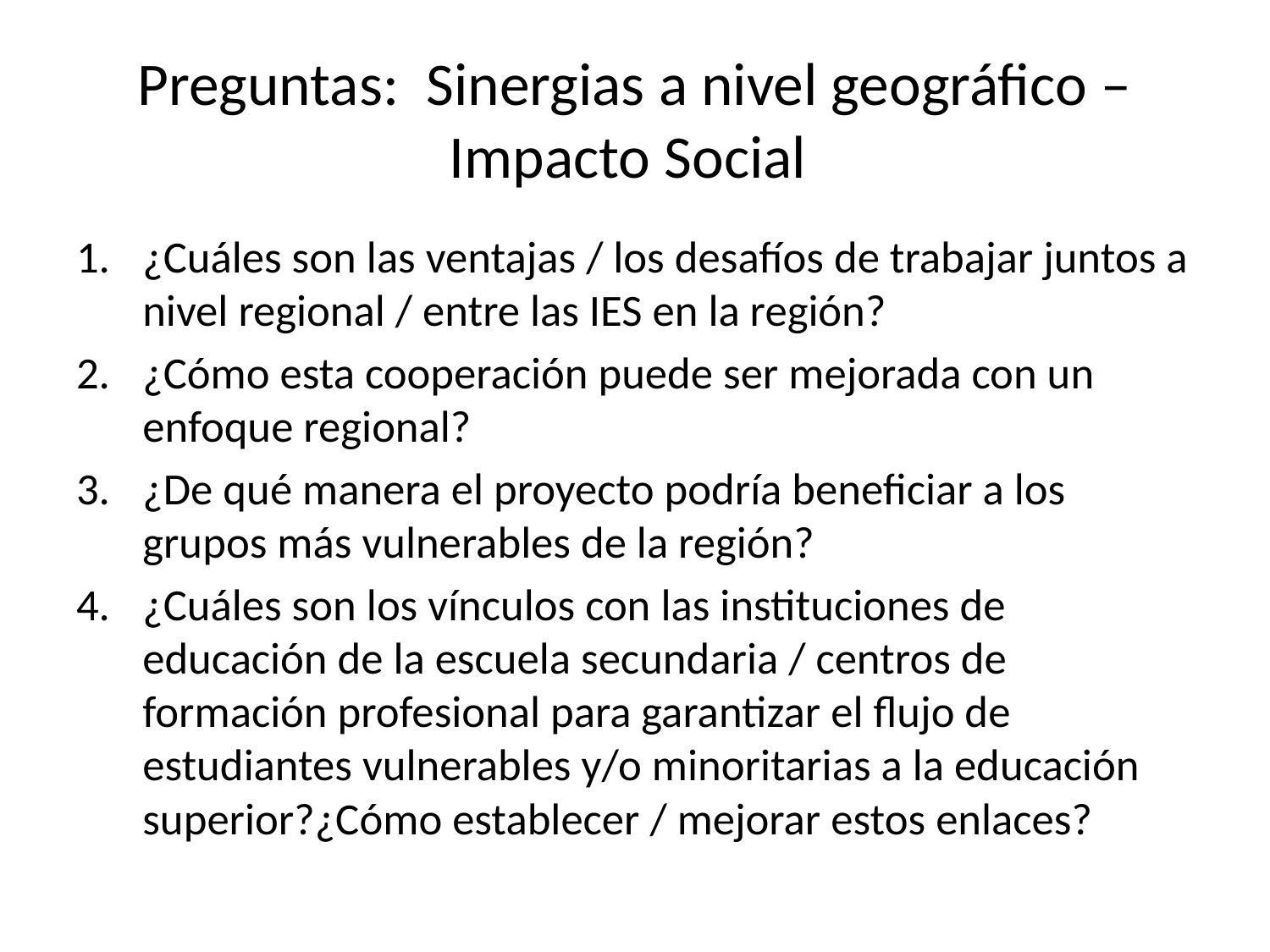

# Preguntas:  Sinergias a nivel geográfico – Impacto Social
¿Cuáles son las ventajas / los desafíos de trabajar juntos a nivel regional / entre las IES en la región?
¿Cómo esta cooperación puede ser mejorada con un enfoque regional?
¿De qué manera el proyecto podría beneficiar a los grupos más vulnerables de la región?
¿Cuáles son los vínculos con las instituciones de educación de la escuela secundaria / centros de formación profesional para garantizar el flujo de estudiantes vulnerables y/o minoritarias a la educación superior?¿Cómo establecer / mejorar estos enlaces?